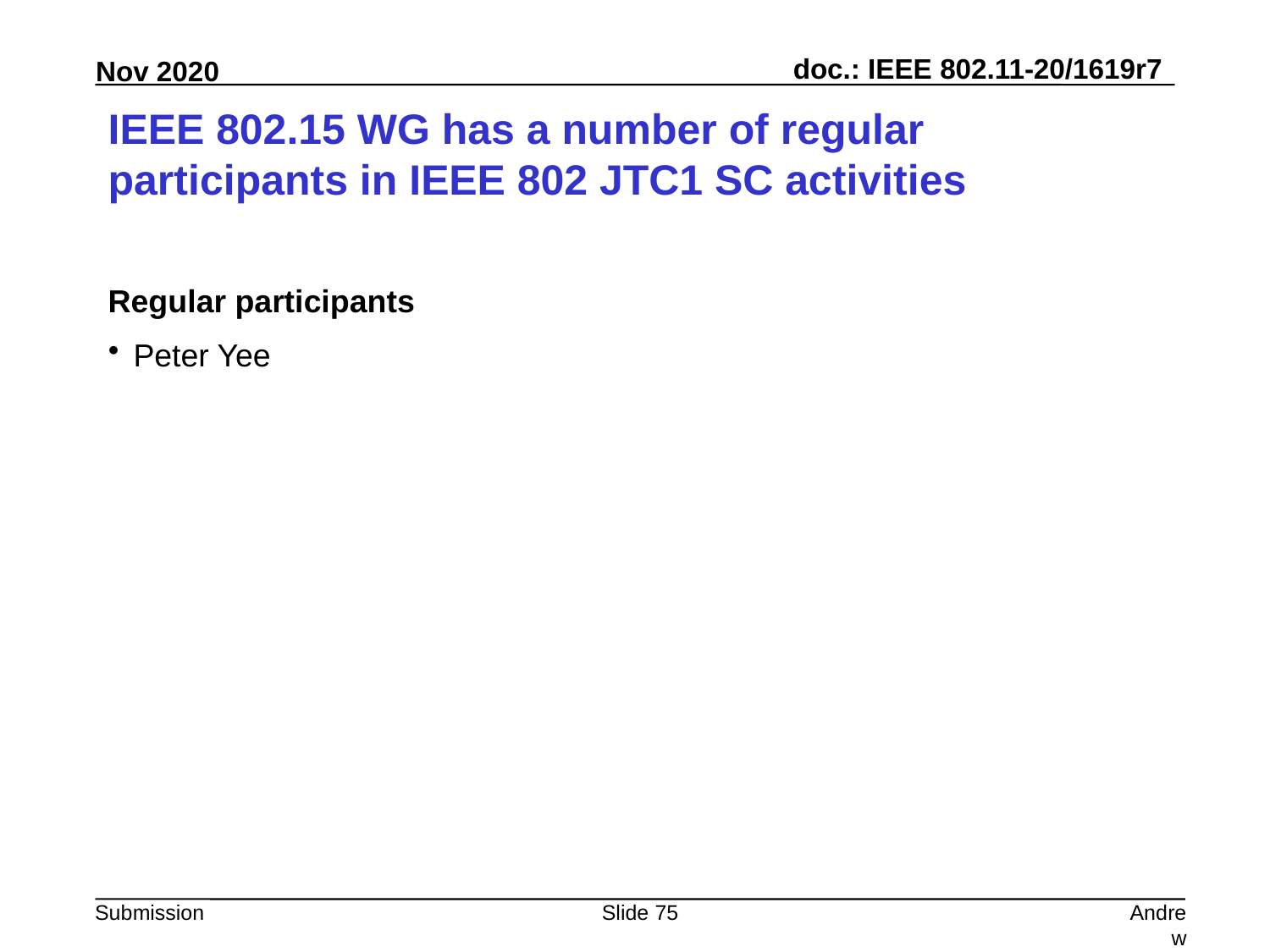

# IEEE 802.15 WG has a number of regular participants in IEEE 802 JTC1 SC activities
Regular participants
Peter Yee
Slide 75
Andrew Myles, Cisco